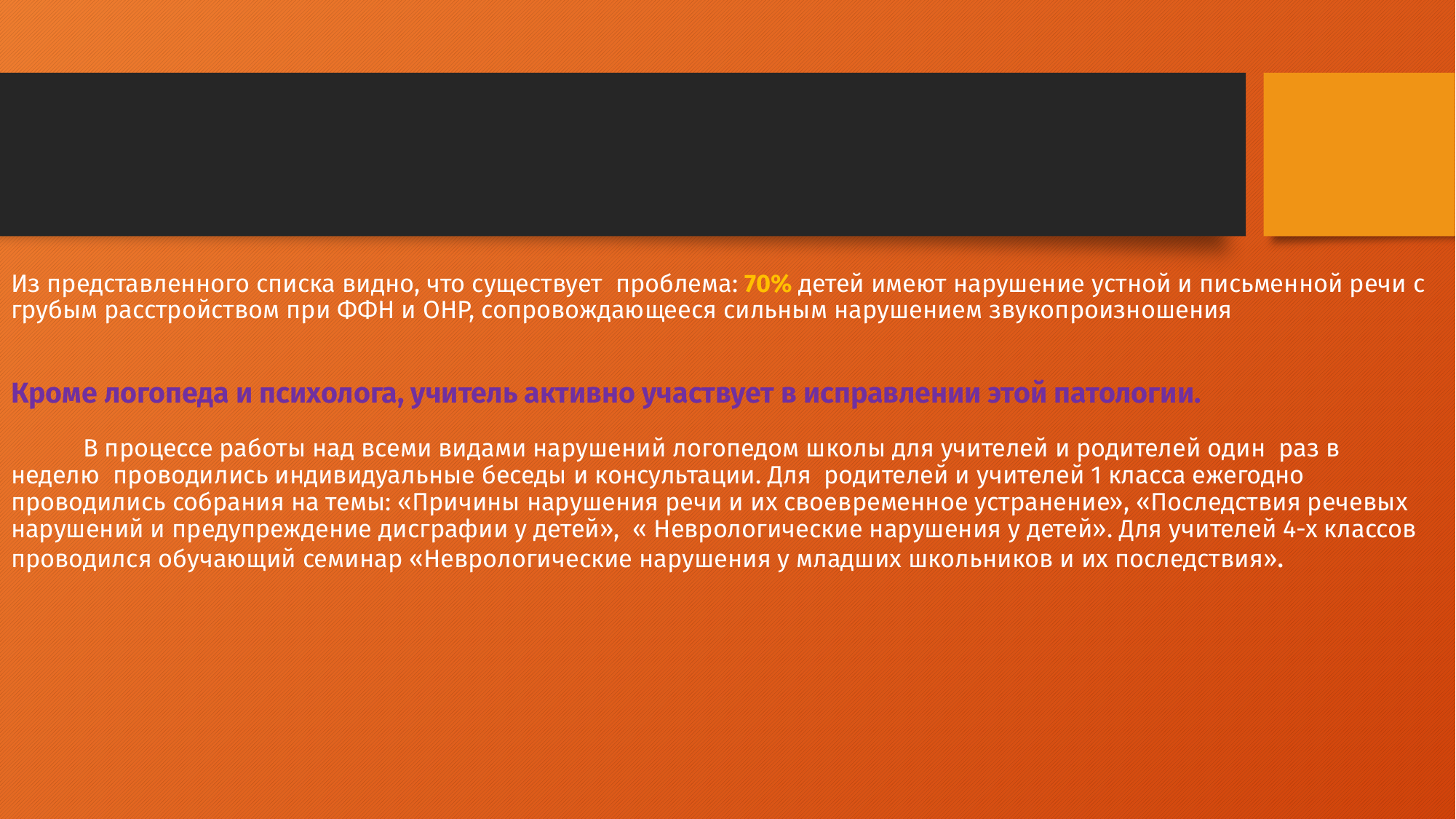

# Из представленного списка видно, что существует  проблема: 70% детей имеют нарушение устной и письменной речи с грубым расстройством при ФФН и ОНР, сопровождающееся сильным нарушением звукопроизношения Кроме логопеда и психолога, учитель активно участвует в исправлении этой патологии. В процессе работы над всеми видами нарушений логопедом школы для учителей и родителей один  раз в неделю  проводились индивидуальные беседы и консультации. Для  родителей и учителей 1 класса ежегодно проводились собрания на темы: «Причины нарушения речи и их своевременное устранение», «Последствия речевых нарушений и предупреждение дисграфии у детей»,  « Неврологические нарушения у детей». Для учителей 4-х классов проводился обучающий семинар «Неврологические нарушения у младших школьников и их последствия».